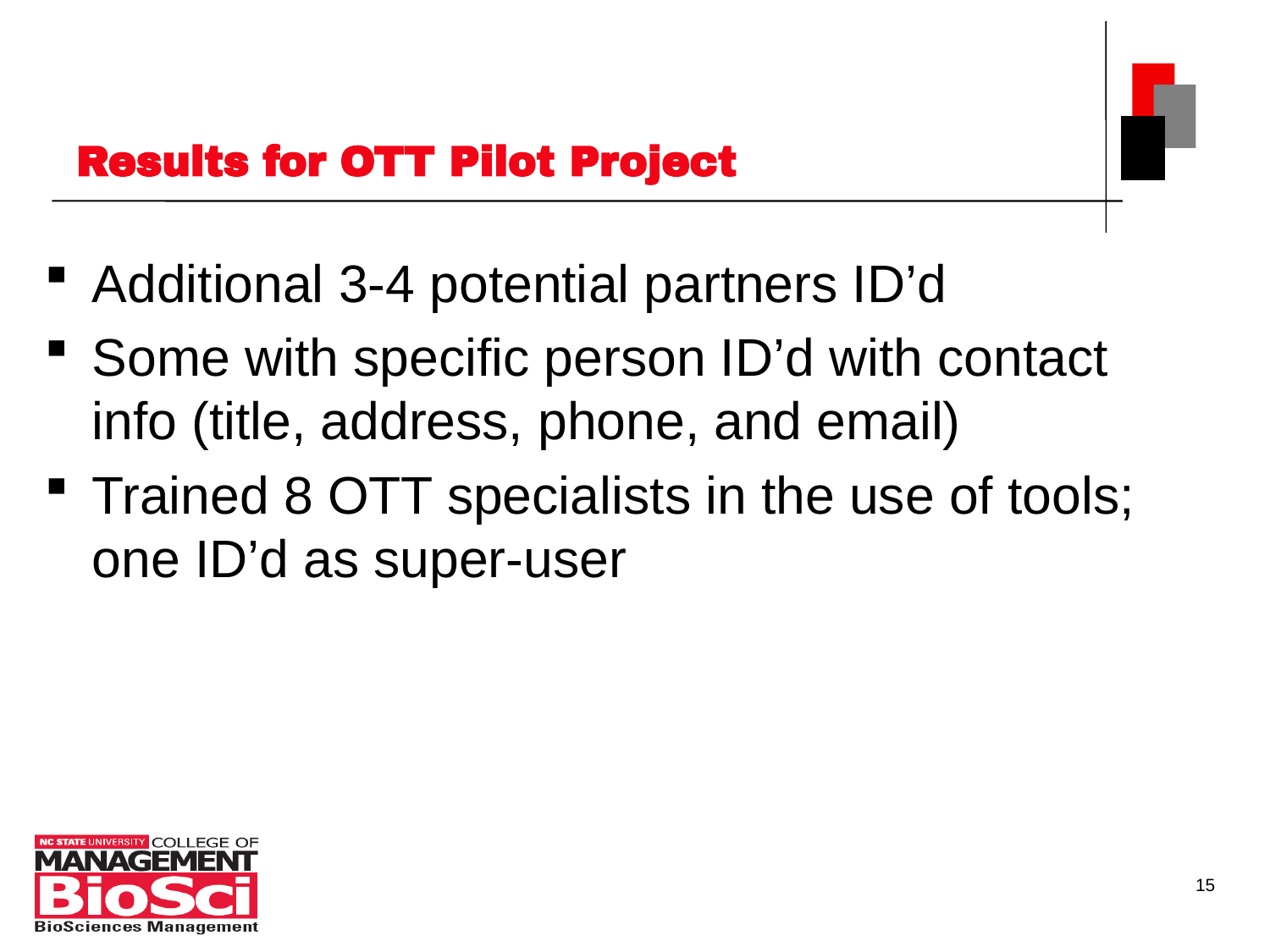

# Results for OTT Pilot Project
Additional 3-4 potential partners ID’d
Some with specific person ID’d with contact info (title, address, phone, and email)
Trained 8 OTT specialists in the use of tools; one ID’d as super-user
15